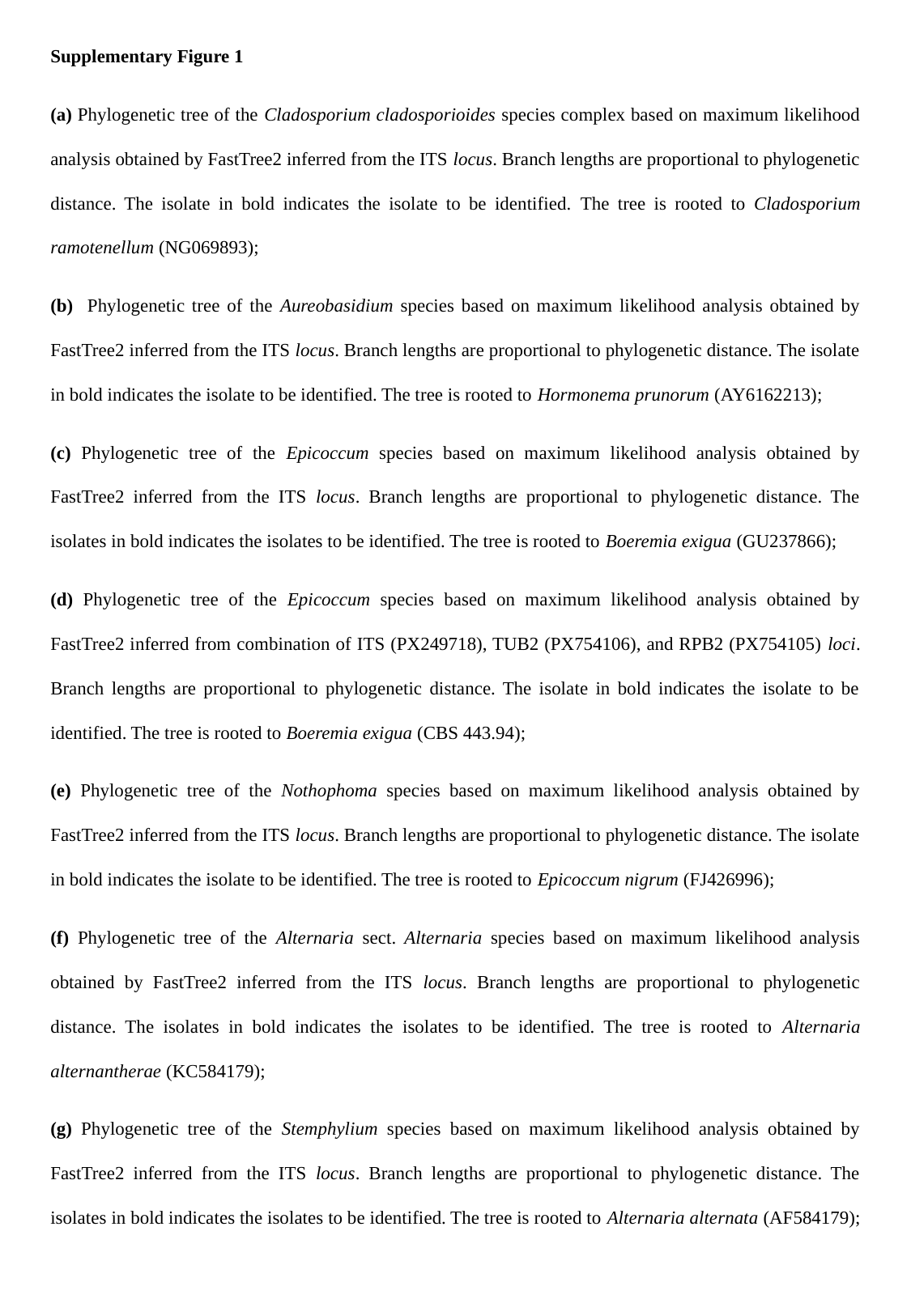

Supplementary Figure 1
(a) Phylogenetic tree of the Cladosporium cladosporioides species complex based on maximum likelihood analysis obtained by FastTree2 inferred from the ITS locus. Branch lengths are proportional to phylogenetic distance. The isolate in bold indicates the isolate to be identified. The tree is rooted to Cladosporium ramotenellum (NG069893);
(b)  Phylogenetic tree of the Aureobasidium species based on maximum likelihood analysis obtained by FastTree2 inferred from the ITS locus. Branch lengths are proportional to phylogenetic distance. The isolate in bold indicates the isolate to be identified. The tree is rooted to Hormonema prunorum (AY6162213);
(c) Phylogenetic tree of the Epicoccum species based on maximum likelihood analysis obtained by FastTree2 inferred from the ITS locus. Branch lengths are proportional to phylogenetic distance. The isolates in bold indicates the isolates to be identified. The tree is rooted to Boeremia exigua (GU237866);
(d) Phylogenetic tree of the Epicoccum species based on maximum likelihood analysis obtained by FastTree2 inferred from combination of ITS (PX249718), TUB2 (PX754106), and RPB2 (PX754105) loci. Branch lengths are proportional to phylogenetic distance. The isolate in bold indicates the isolate to be identified. The tree is rooted to Boeremia exigua (CBS 443.94);
(e) Phylogenetic tree of the Nothophoma species based on maximum likelihood analysis obtained by FastTree2 inferred from the ITS locus. Branch lengths are proportional to phylogenetic distance. The isolate in bold indicates the isolate to be identified. The tree is rooted to Epicoccum nigrum (FJ426996);
(f) Phylogenetic tree of the Alternaria sect. Alternaria species based on maximum likelihood analysis obtained by FastTree2 inferred from the ITS locus. Branch lengths are proportional to phylogenetic distance. The isolates in bold indicates the isolates to be identified. The tree is rooted to Alternaria alternantherae (KC584179);
(g) Phylogenetic tree of the Stemphylium species based on maximum likelihood analysis obtained by FastTree2 inferred from the ITS locus. Branch lengths are proportional to phylogenetic distance. The isolates in bold indicates the isolates to be identified. The tree is rooted to Alternaria alternata (AF584179);